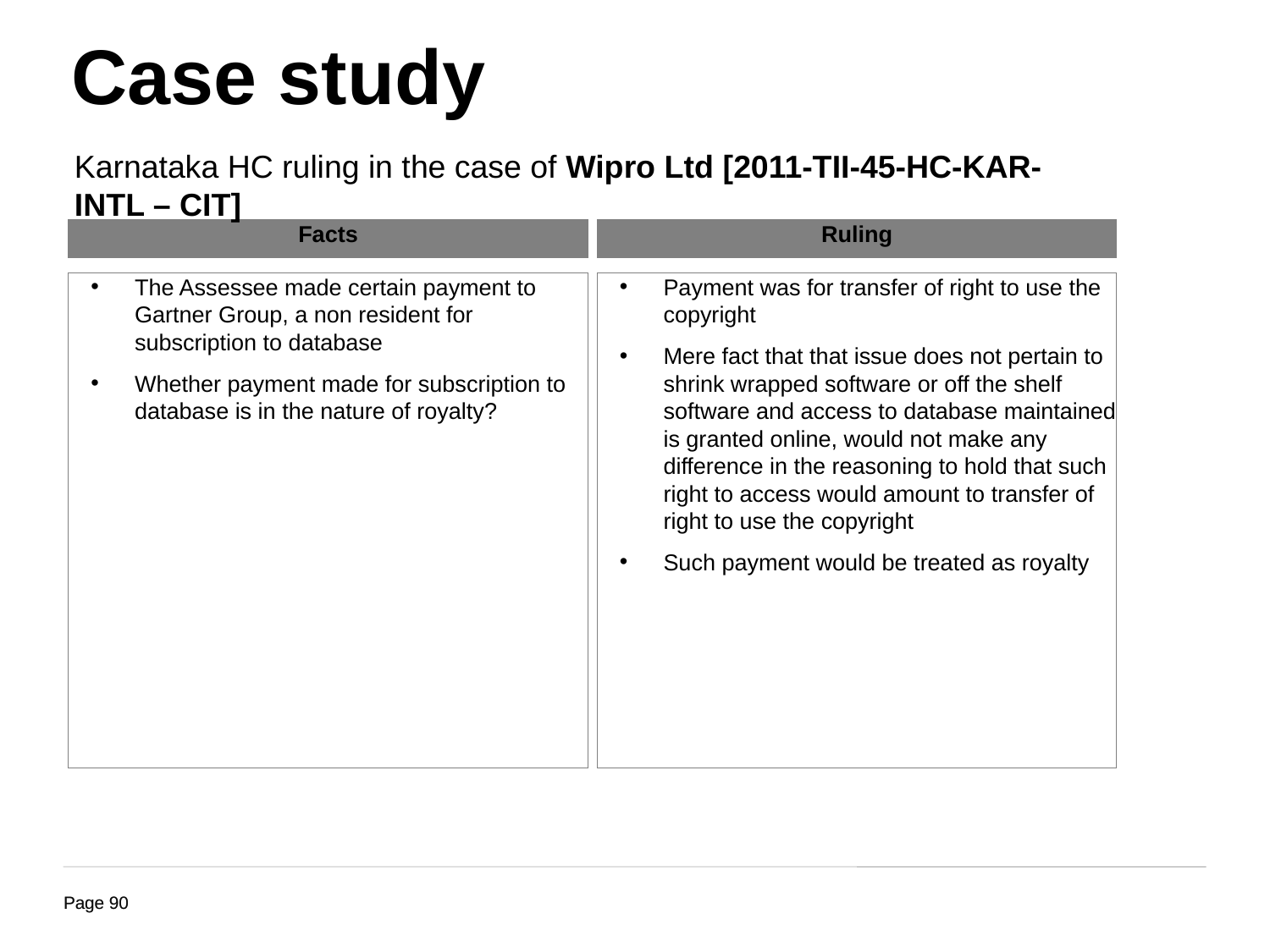

Case study
Karnataka HC ruling in the case of Wipro Ltd [2011-TII-45-HC-KAR-INTL – CIT]
Facts
Ruling
The Assessee made certain payment to Gartner Group, a non resident for subscription to database
Whether payment made for subscription to database is in the nature of royalty?

Payment was for transfer of right to use the copyright
Mere fact that that issue does not pertain to shrink wrapped software or off the shelf software and access to database maintained is granted online, would not make any difference in the reasoning to hold that such right to access would amount to transfer of right to use the copyright
Such payment would be treated as royalty